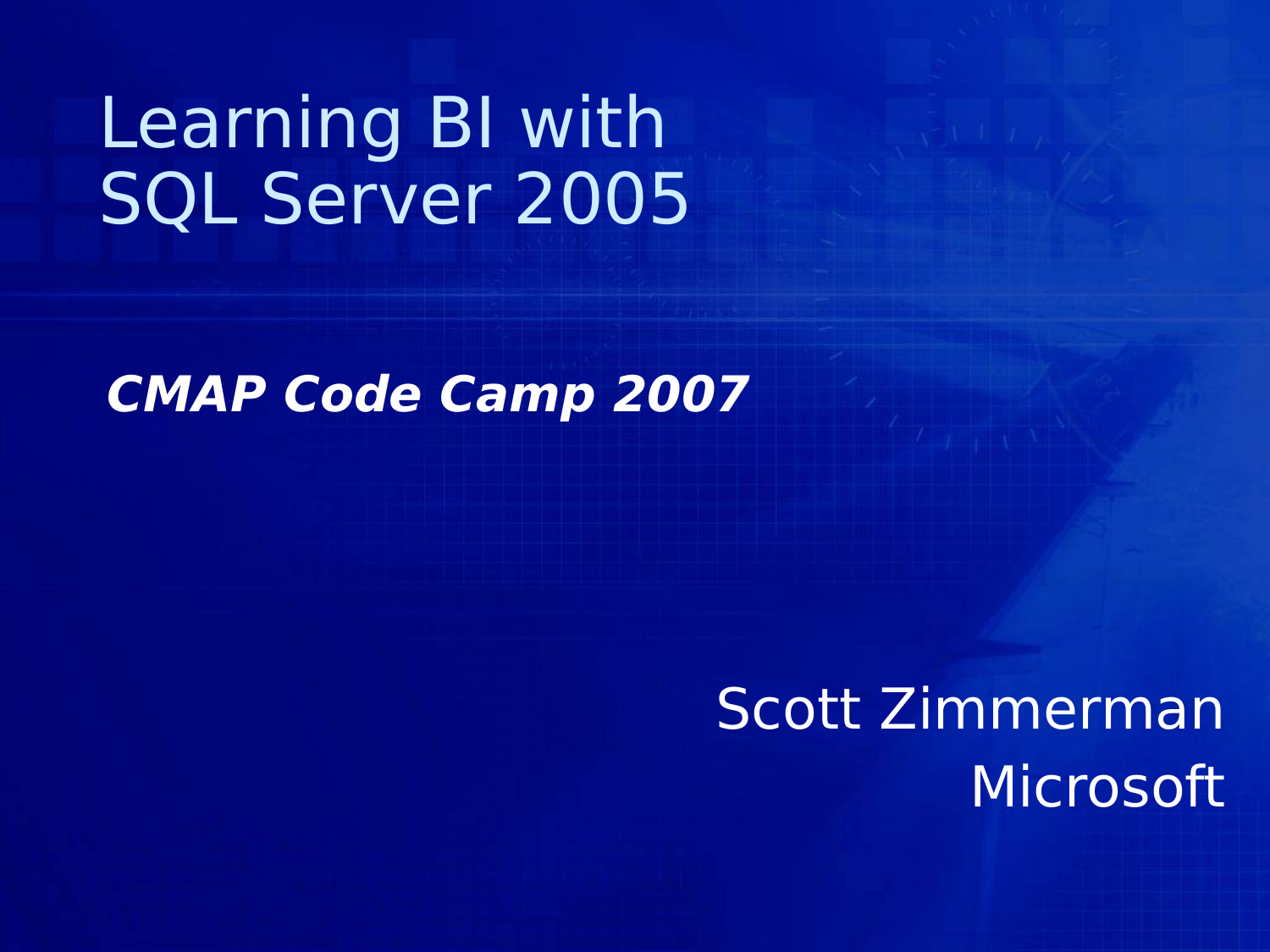

# Learning BI with SQL Server 2005
CMAP Code Camp 2007
Scott Zimmerman
Microsoft